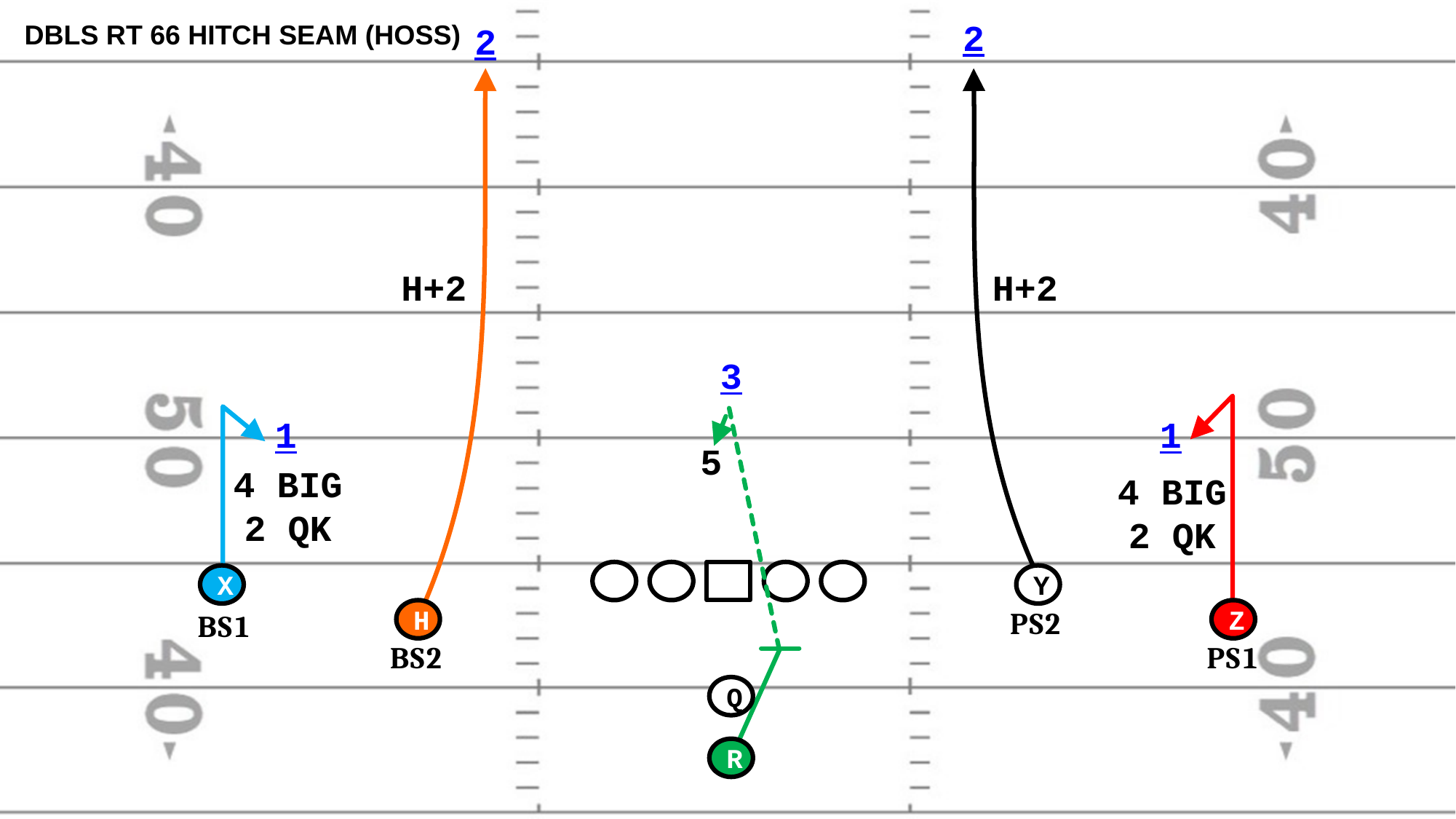

DBLS RT 66 HITCH SEAM (HOSS)
2
2

H+2
H+2
3

1
1
5
4 BIG
2 QK
4 BIG
2 QK

X
Y
H
PS2
Z
BS1
BS2
PS1
Q
R